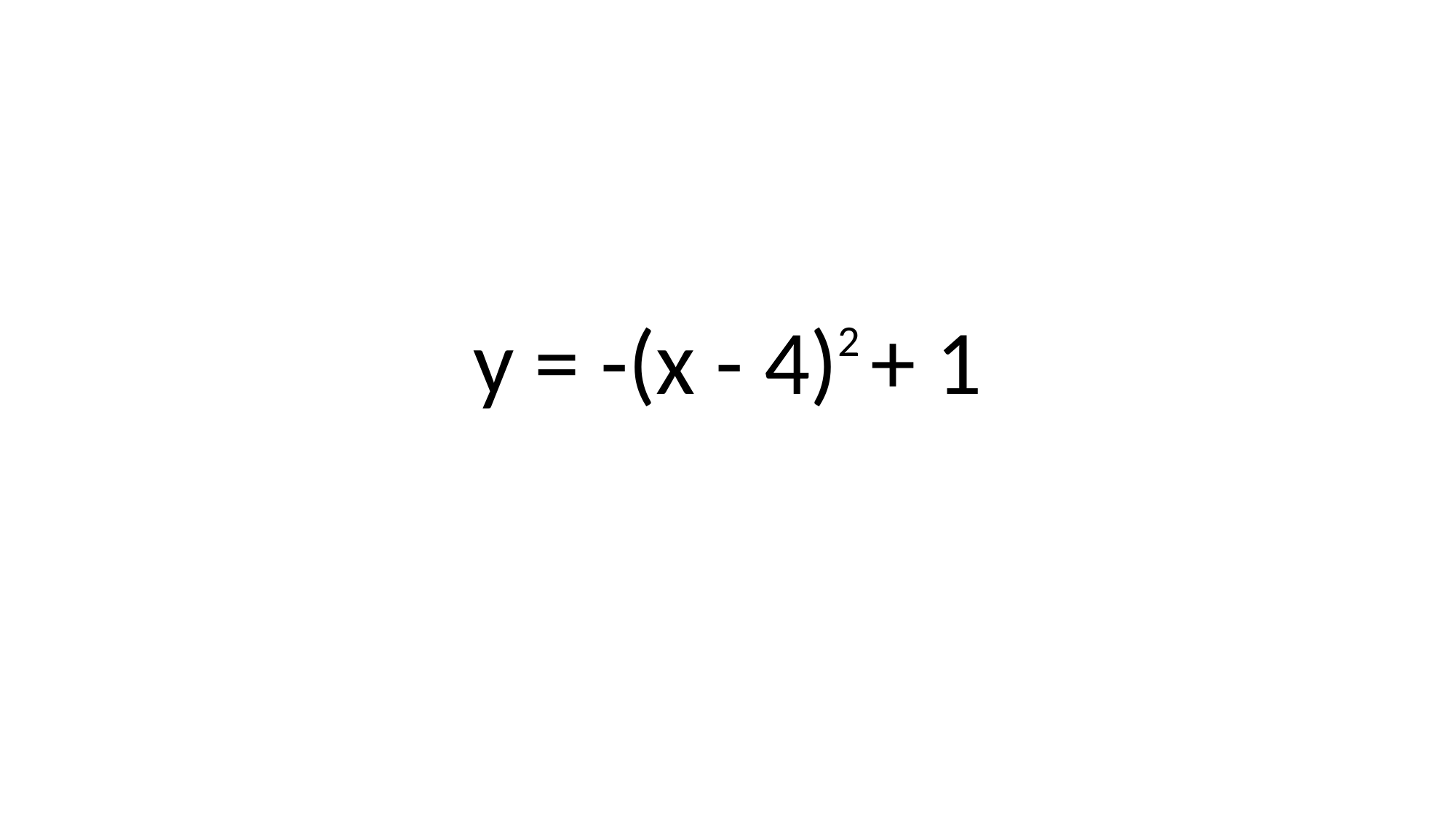

# y = -(x - 4)2 + 1